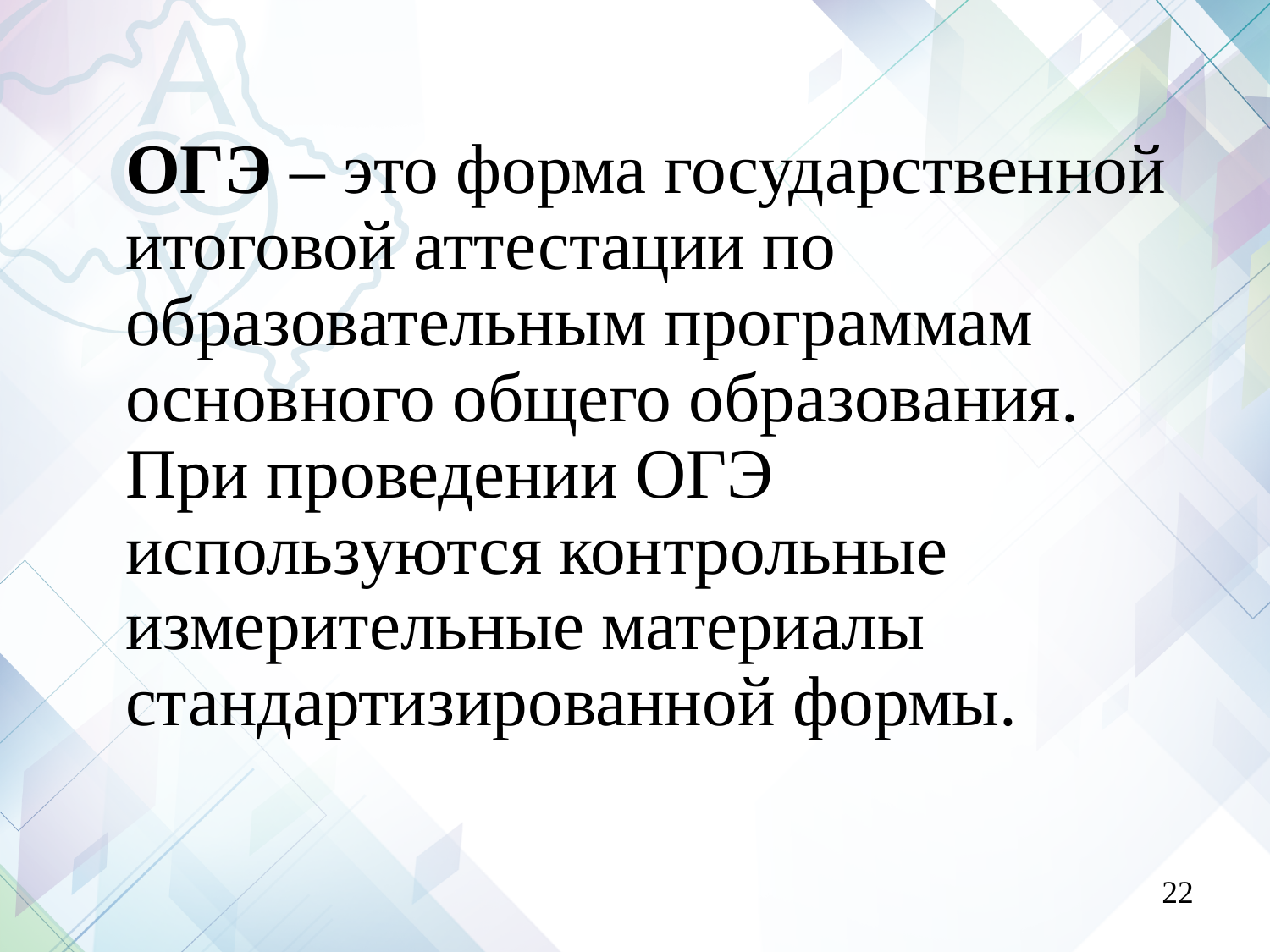

ОГЭ – это форма государственной итоговой аттестации по образовательным программам основного общего образования. При проведении ОГЭ используются контрольные измерительные материалы стандартизированной формы.
22